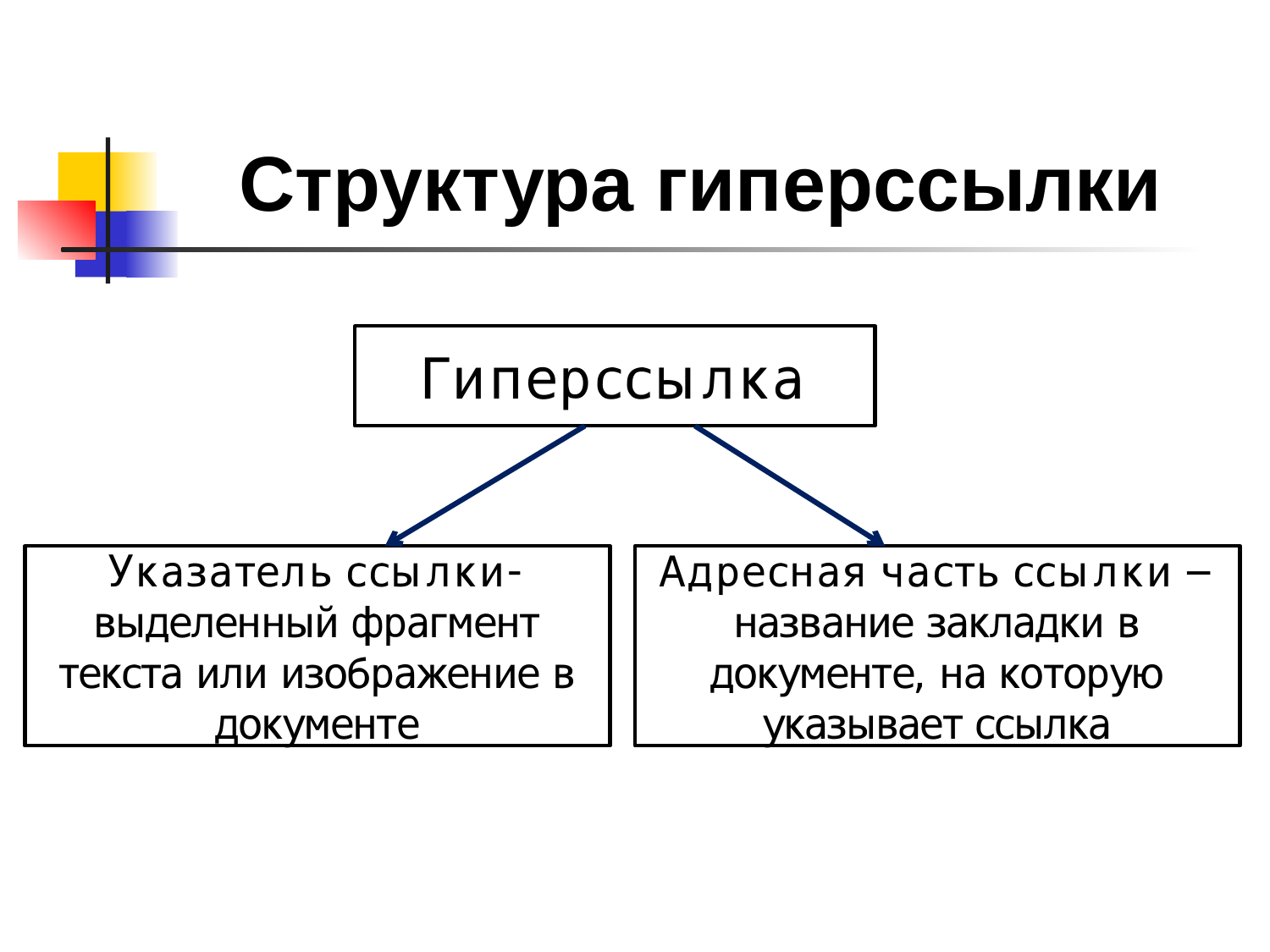

# Структура гиперссылки
Гиперссылка
Указатель ссылки- выделенный фрагмент текста или изображение в документе
Адресная часть ссылки – название закладки в документе, на которую указывает ссылка